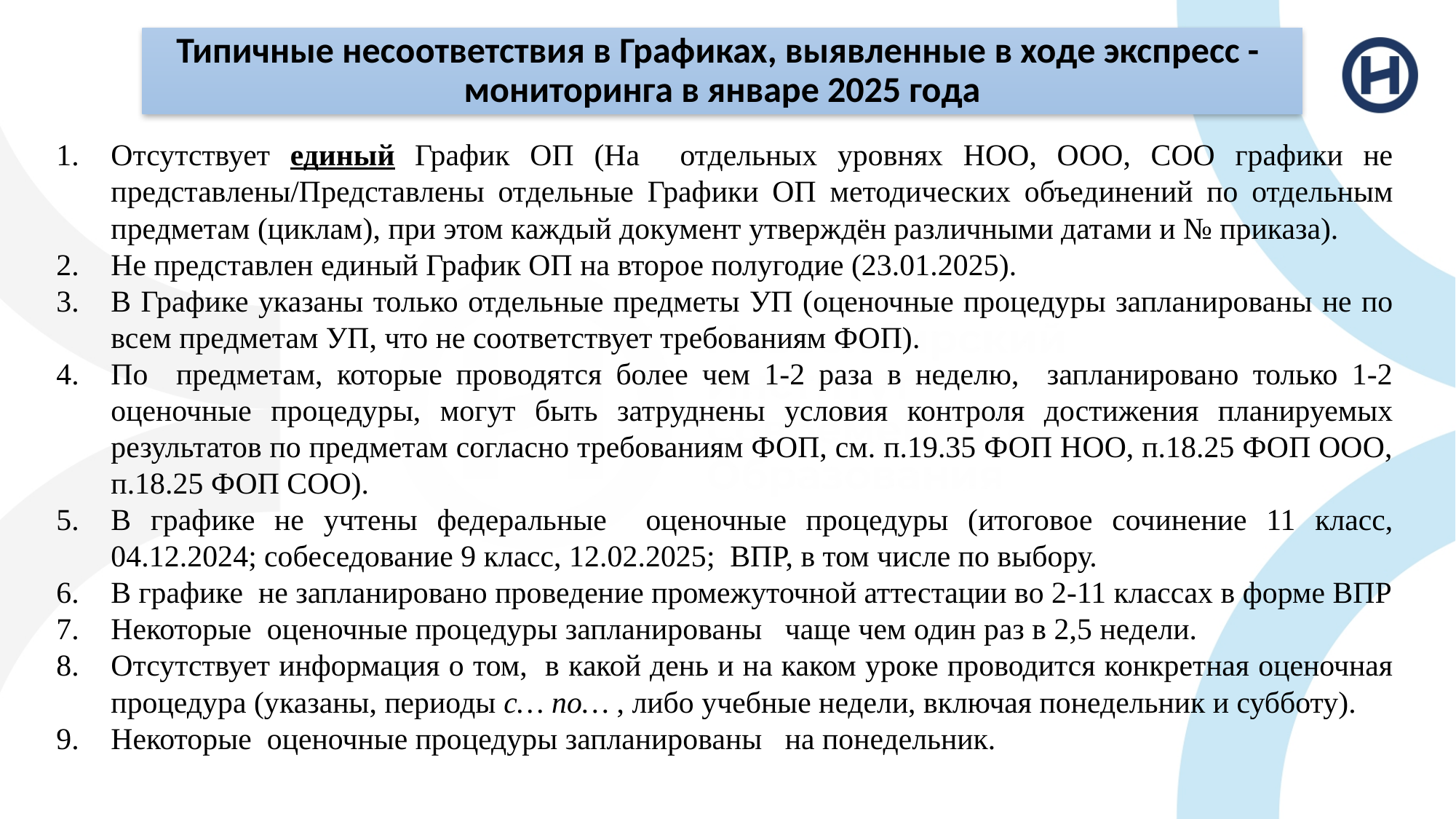

# Типичные несоответствия в Графиках, выявленные в ходе экспресс -  мониторинга в январе 2025 года
Отсутствует единый График ОП (На  отдельных уровнях НОО, ООО, СОО графики не представлены/Представлены отдельные Графики ОП методических объединений по отдельным предметам (циклам), при этом каждый документ утверждён различными датами и № приказа).
Не представлен единый График ОП на второе полугодие (23.01.2025).
В Графике указаны только отдельные предметы УП (оценочные процедуры запланированы не по всем предметам УП, что не соответствует требованиям ФОП).
По  предметам, которые проводятся более чем 1-2 раза в неделю,  запланировано только 1-2 оценочные процедуры, могут быть затруднены условия контроля достижения планируемых результатов по предметам согласно требованиям ФОП, см. п.19.35 ФОП НОО, п.18.25 ФОП ООО, п.18.25 ФОП СОО).
В графике не учтены федеральные  оценочные процедуры (итоговое сочинение 11 класс, 04.12.2024; собеседование 9 класс, 12.02.2025;  ВПР, в том числе по выбору.
В графике  не запланировано проведение промежуточной аттестации во 2-11 классах в форме ВПР
Некоторые  оценочные процедуры запланированы   чаще чем один раз в 2,5 недели.
Отсутствует информация о том,  в какой день и на каком уроке проводится конкретная оценочная процедура (указаны, периоды с… по… , либо учебные недели, включая понедельник и субботу).
Некоторые  оценочные процедуры запланированы   на понедельник.